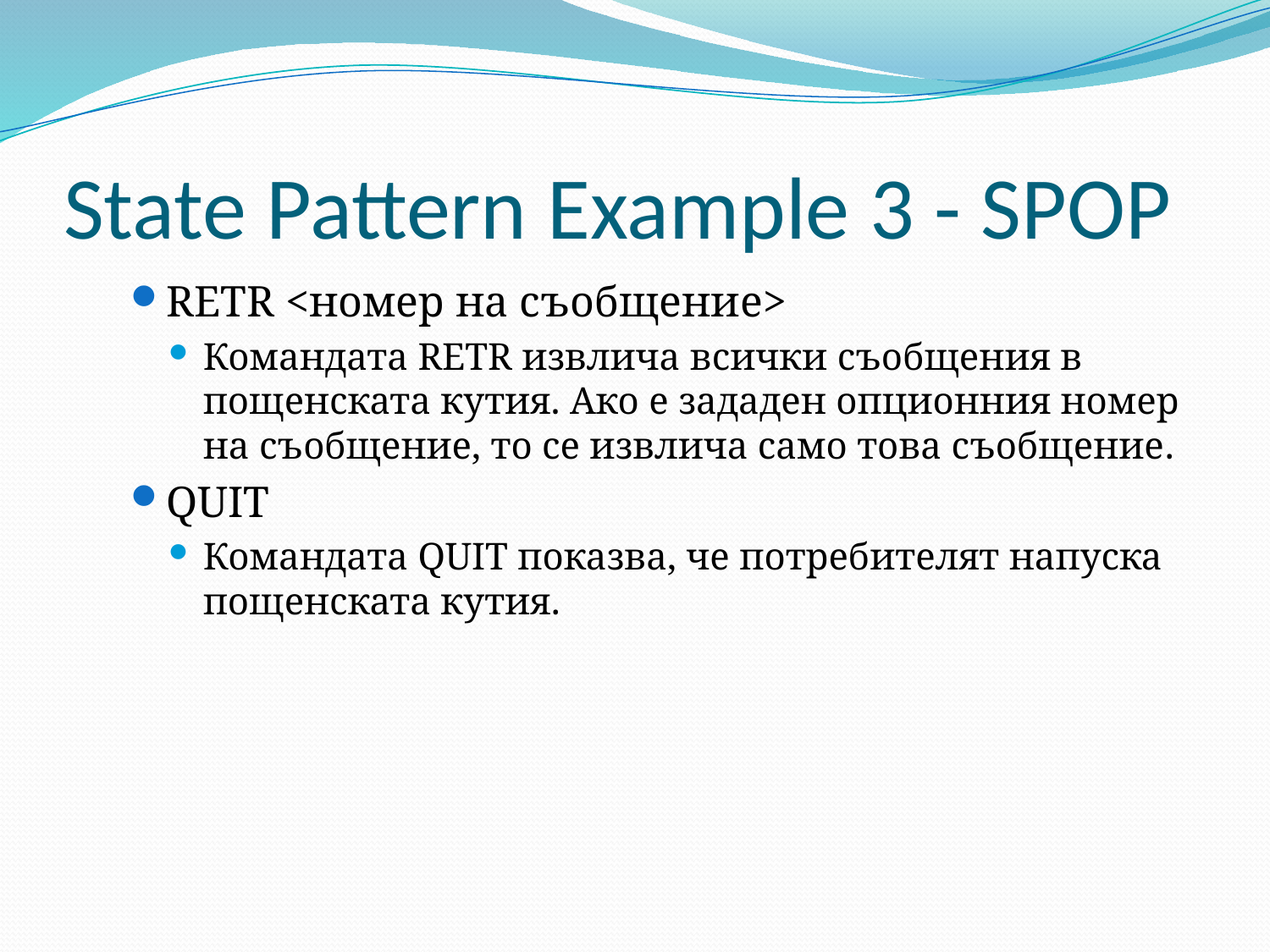

# State Pattern Example 3 - SPOP
RETR <номер на съобщение>
Командата RETR извлича всички съобщения в пощенската кутия. Ако е зададен опционния номер на съобщение, то се извлича само това съобщение.
QUIT
Командата QUIT показва, че потребителят напуска пощенската кутия.